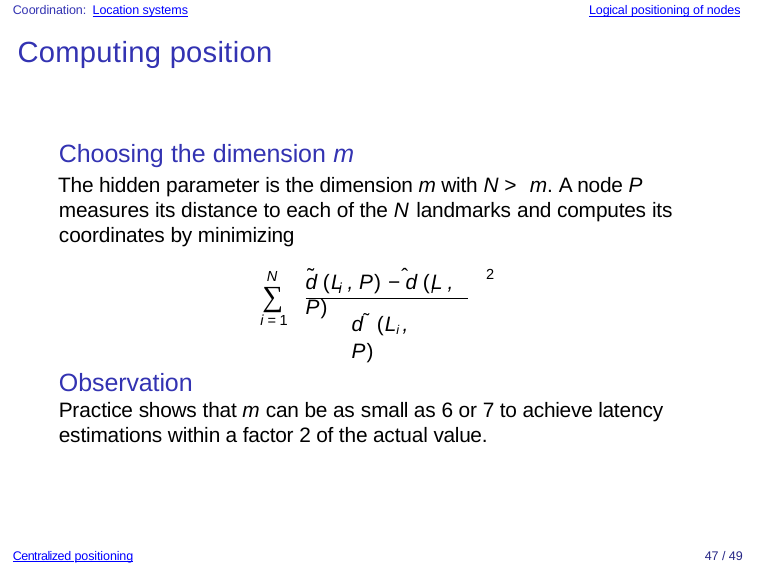

Coordination: Location systems
Logical positioning of nodes
Computing position

Choosing the dimension m
The hidden parameter is the dimension m with N > m. A node P  measures its distance to each of the N landmarks and computes its  coordinates by minimizing

˜	ˆ
2
N
d (L , P) − d (L , P)
∑
i =1
i
i
d˜(Li , P)

Observation
Practice shows that m can be as small as 6 or 7 to achieve latency  estimations within a factor 2 of the actual value.
Centralized positioning
47 / 49